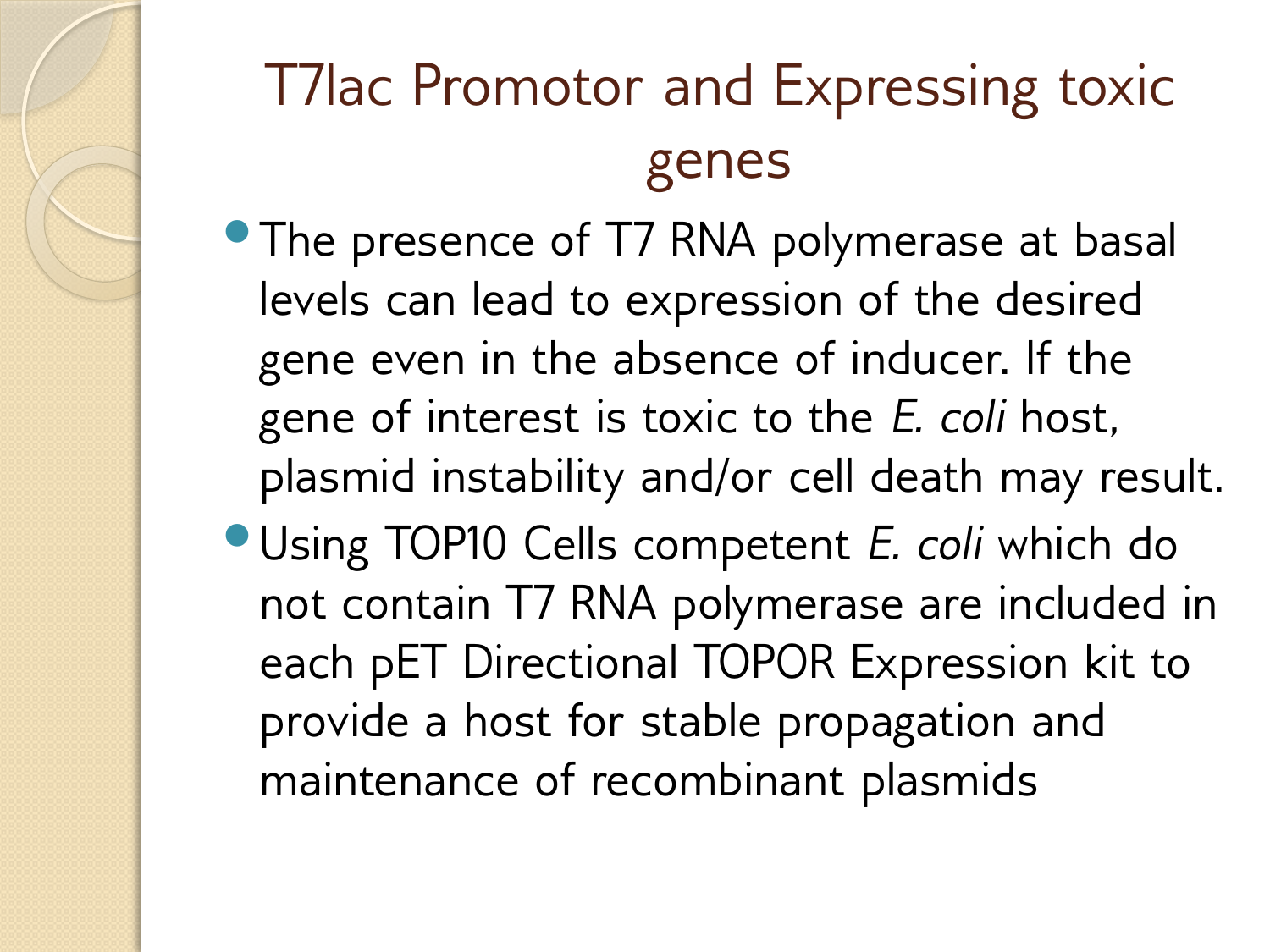

# T7lac Promotor and Expressing toxic genes
The presence of T7 RNA polymerase at basal levels can lead to expression of the desired gene even in the absence of inducer. If the gene of interest is toxic to the E. coli host, plasmid instability and/or cell death may result.
Using TOP10 Cells competent E. coli which do not contain T7 RNA polymerase are included in each pET Directional TOPOR Expression kit to provide a host for stable propagation and maintenance of recombinant plasmids